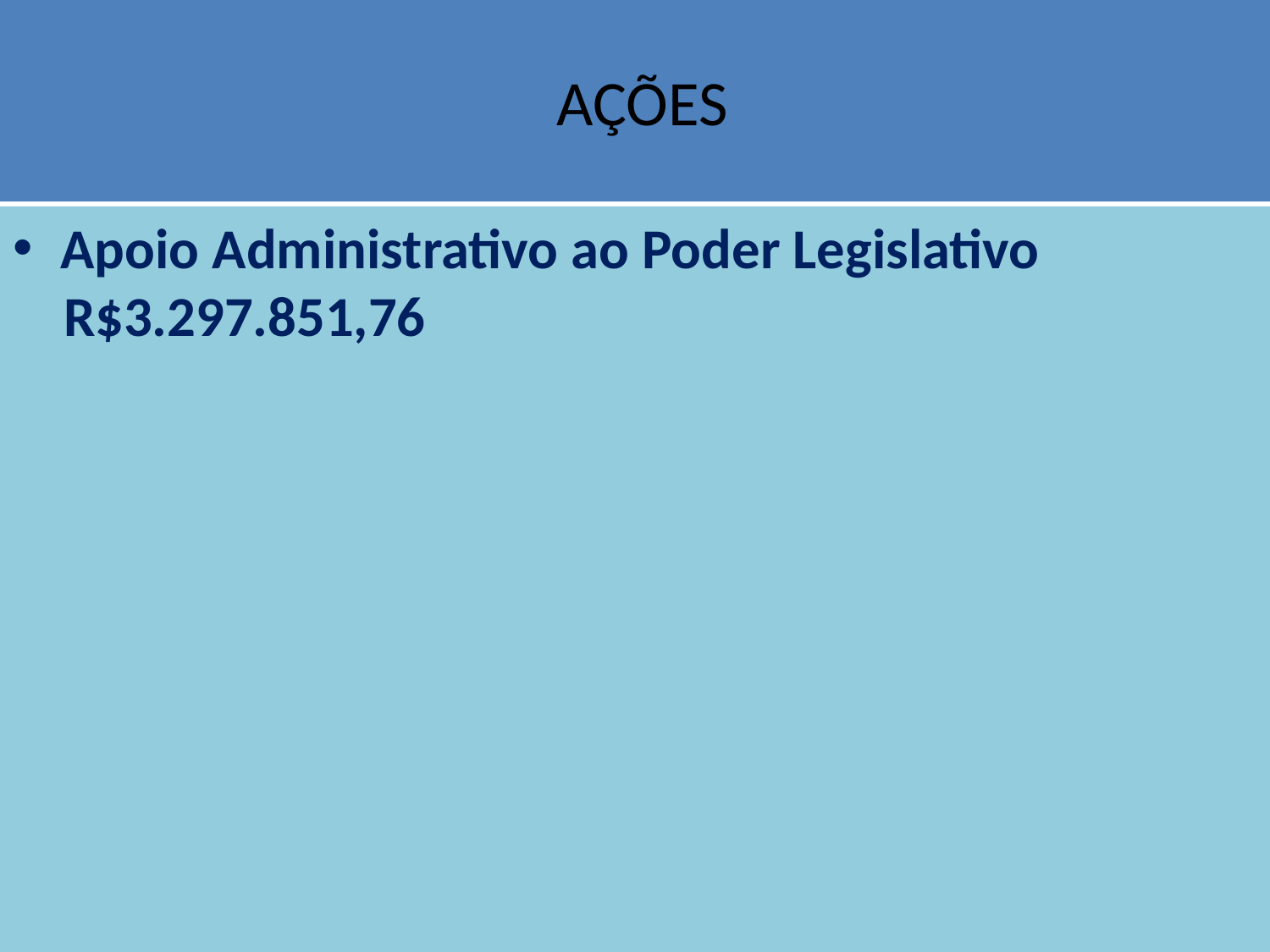

# AÇÕES
Apoio Administrativo ao Poder Legislativo
    R$3.297.851,76